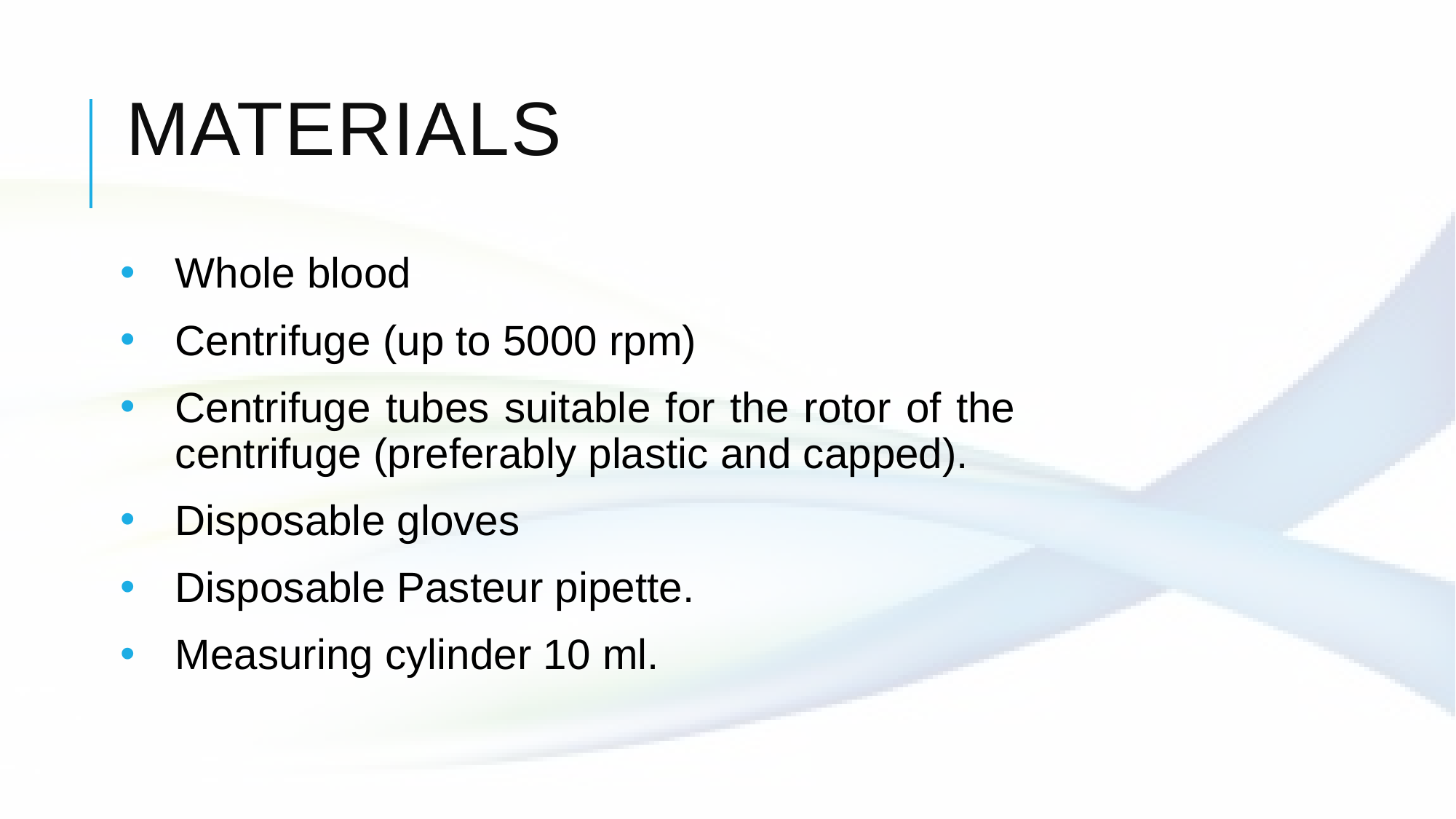

# Materials
Whole blood
Centrifuge (up to 5000 rpm)
Centrifuge tubes suitable for the rotor of the centrifuge (preferably plastic and capped).
Disposable gloves
Disposable Pasteur pipette.
Measuring cylinder 10 ml.